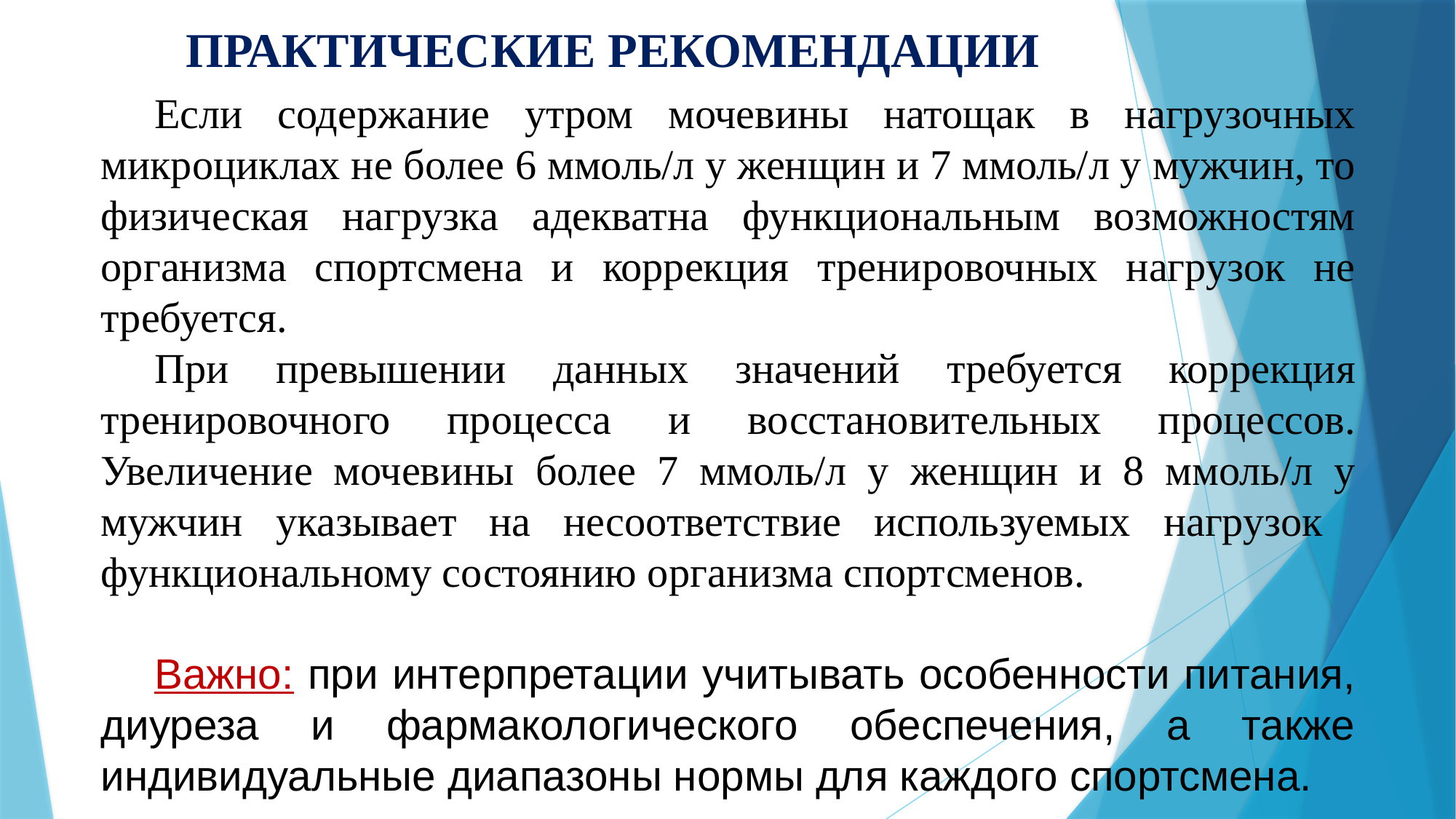

ПРАКТИЧЕСКИЕ РЕКОМЕНДАЦИИ
Если содержание утром мочевины натощак в нагрузочных микроциклах не более 6 ммоль/л у женщин и 7 ммоль/л у мужчин, то физическая нагрузка адекватна функциональным возможностям организма спортсмена и коррекция тренировочных нагрузок не требуется.
При превышении данных значений требуется коррекция тренировочного процесса и восстановительных процессов. Увеличение мочевины более 7 ммоль/л у женщин и 8 ммоль/л у мужчин указывает на несоответствие используемых нагрузок  функциональному состоянию организма спортсменов.

Важно: при интерпретации учитывать особенности питания, диуреза и фармакологического обеспечения, а также индивидуальные диапазоны нормы для каждого спортсмена.